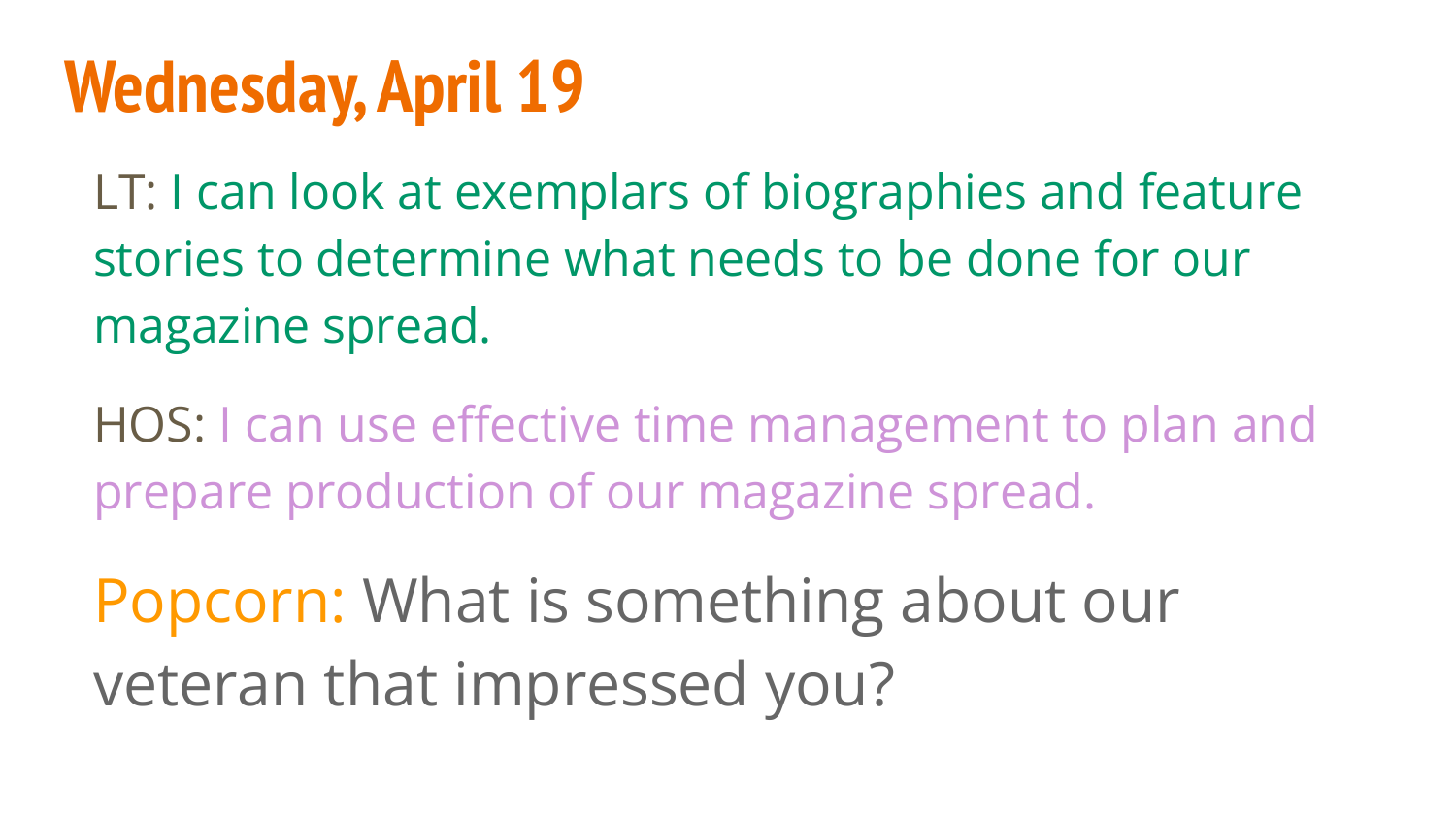

# Wednesday, April 19
LT: I can look at exemplars of biographies and feature stories to determine what needs to be done for our magazine spread.
HOS: I can use effective time management to plan and prepare production of our magazine spread.
Popcorn: What is something about our veteran that impressed you?